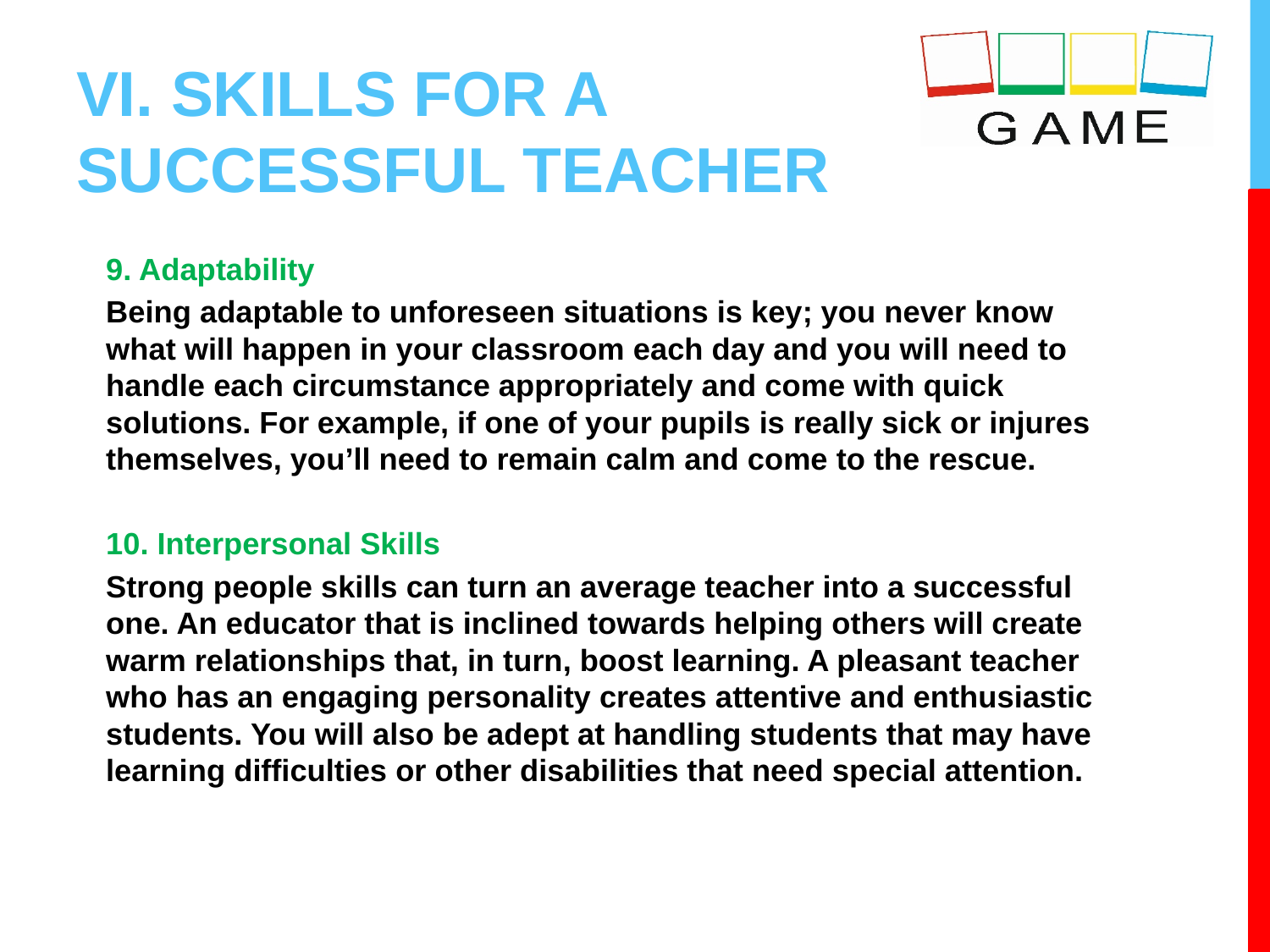

# VI. SKILLS FOR A SUCCESSFUL TEACHER
9. Adaptability
Being adaptable to unforeseen situations is key; you never know what will happen in your classroom each day and you will need to handle each circumstance appropriately and come with quick solutions. For example, if one of your pupils is really sick or injures themselves, you’ll need to remain calm and come to the rescue.

10. Interpersonal Skills
Strong people skills can turn an average teacher into a successful one. An educator that is inclined towards helping others will create warm relationships that, in turn, boost learning. A pleasant teacher who has an engaging personality creates attentive and enthusiastic students. You will also be adept at handling students that may have learning difficulties or other disabilities that need special attention.